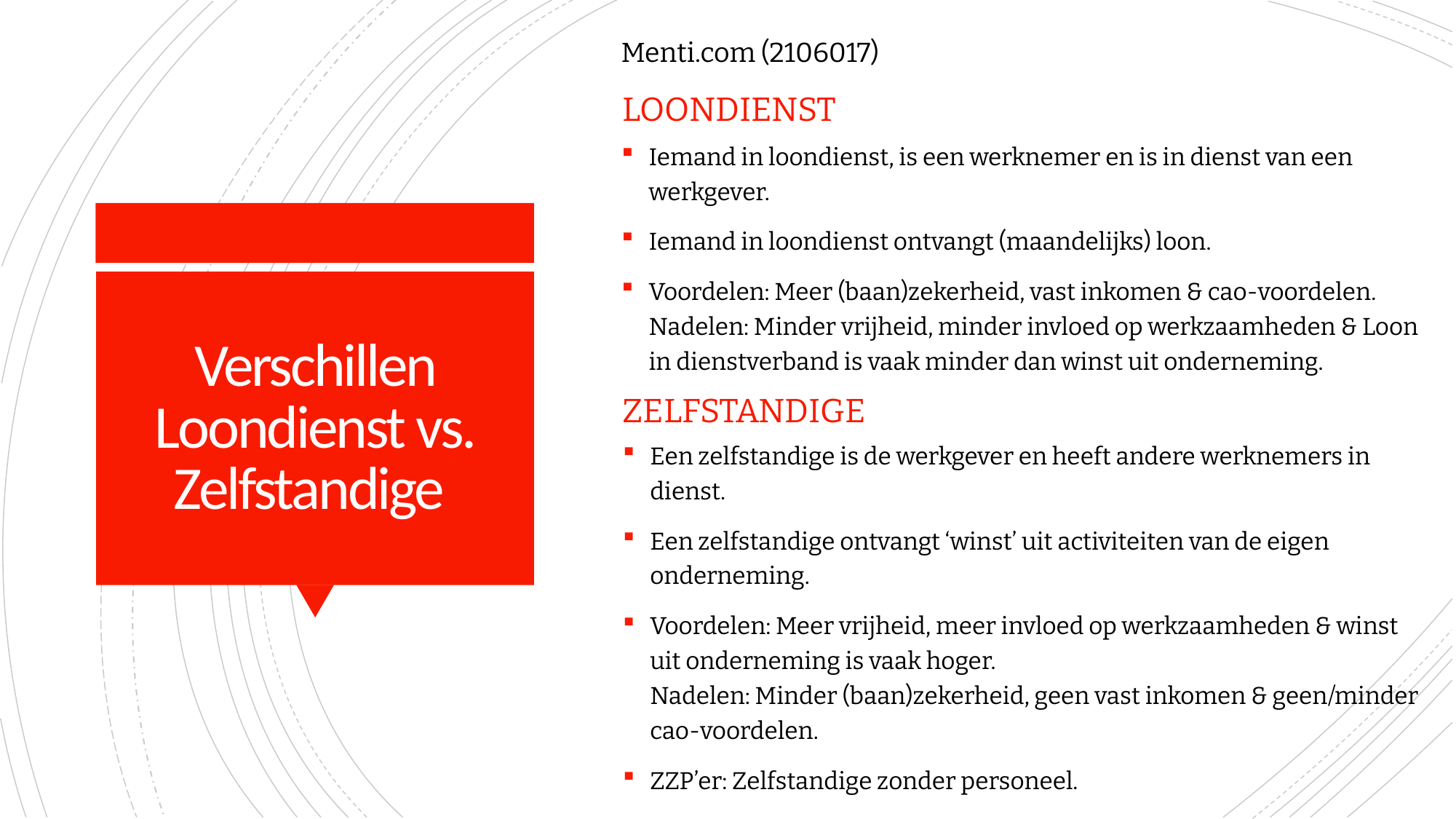

Menti.com (2106017)
loondienst
Iemand in loondienst, is een werknemer en is in dienst van een werkgever.
Iemand in loondienst ontvangt (maandelijks) loon.
Voordelen: Meer (baan)zekerheid, vast inkomen & cao-voordelen.
Nadelen: Minder vrijheid, minder invloed op werkzaamheden & Loon in dienstverband is vaak minder dan winst uit onderneming.
# Verschillen Loondienst vs. Zelfstandige
zelfstandige
Een zelfstandige is de werkgever en heeft andere werknemers in dienst.
Een zelfstandige ontvangt ‘winst’ uit activiteiten van de eigen onderneming.
Voordelen: Meer vrijheid, meer invloed op werkzaamheden & winst uit onderneming is vaak hoger.
Nadelen: Minder (baan)zekerheid, geen vast inkomen & geen/minder cao-voordelen.
ZZP’er: Zelfstandige zonder personeel.